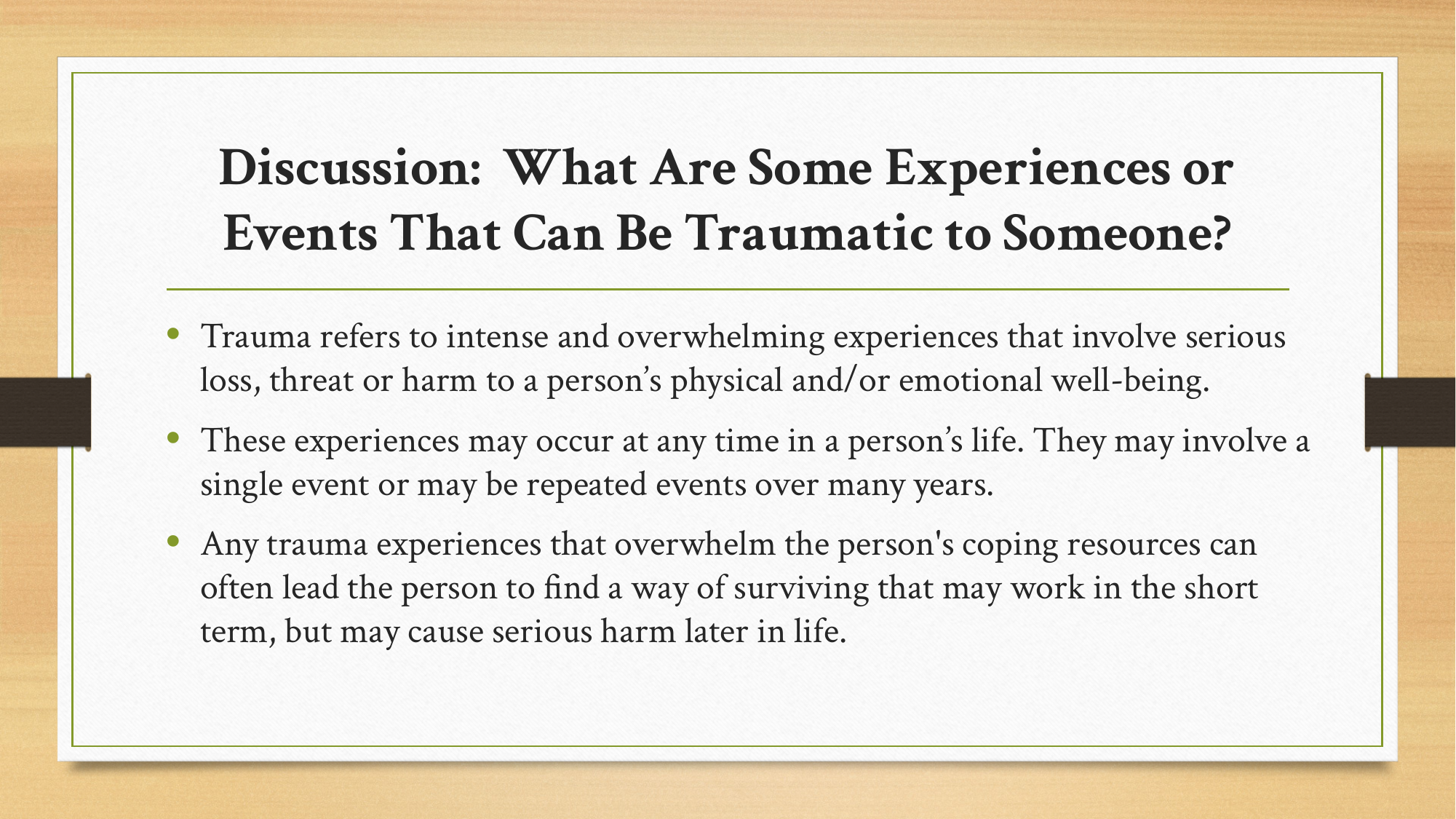

# Discussion:  What Are Some Experiences or Events That Can Be Traumatic to Someone?
Trauma refers to intense and overwhelming experiences that involve serious loss, threat or harm to a person’s physical and/or emotional well-being.
These experiences may occur at any time in a person’s life. They may involve a single event or may be repeated events over many years.
Any trauma experiences that overwhelm the person's coping resources can often lead the person to find a way of surviving that may work in the short term, but may cause serious harm later in life.